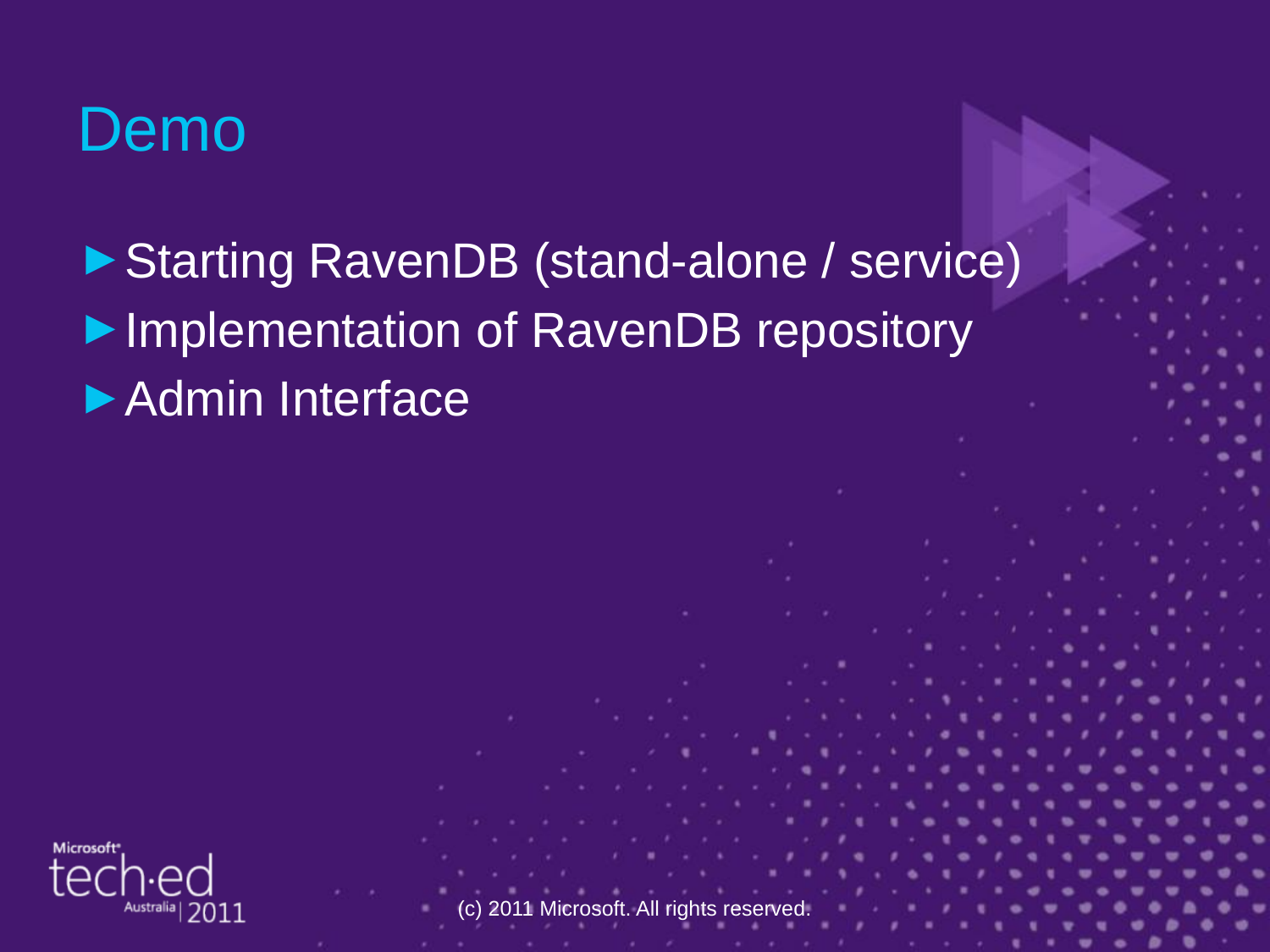

# Demo
Starting RavenDB (stand-alone / service)
Implementation of RavenDB repository
Admin Interface
(c) 2011 Microsoft. All rights reserved.